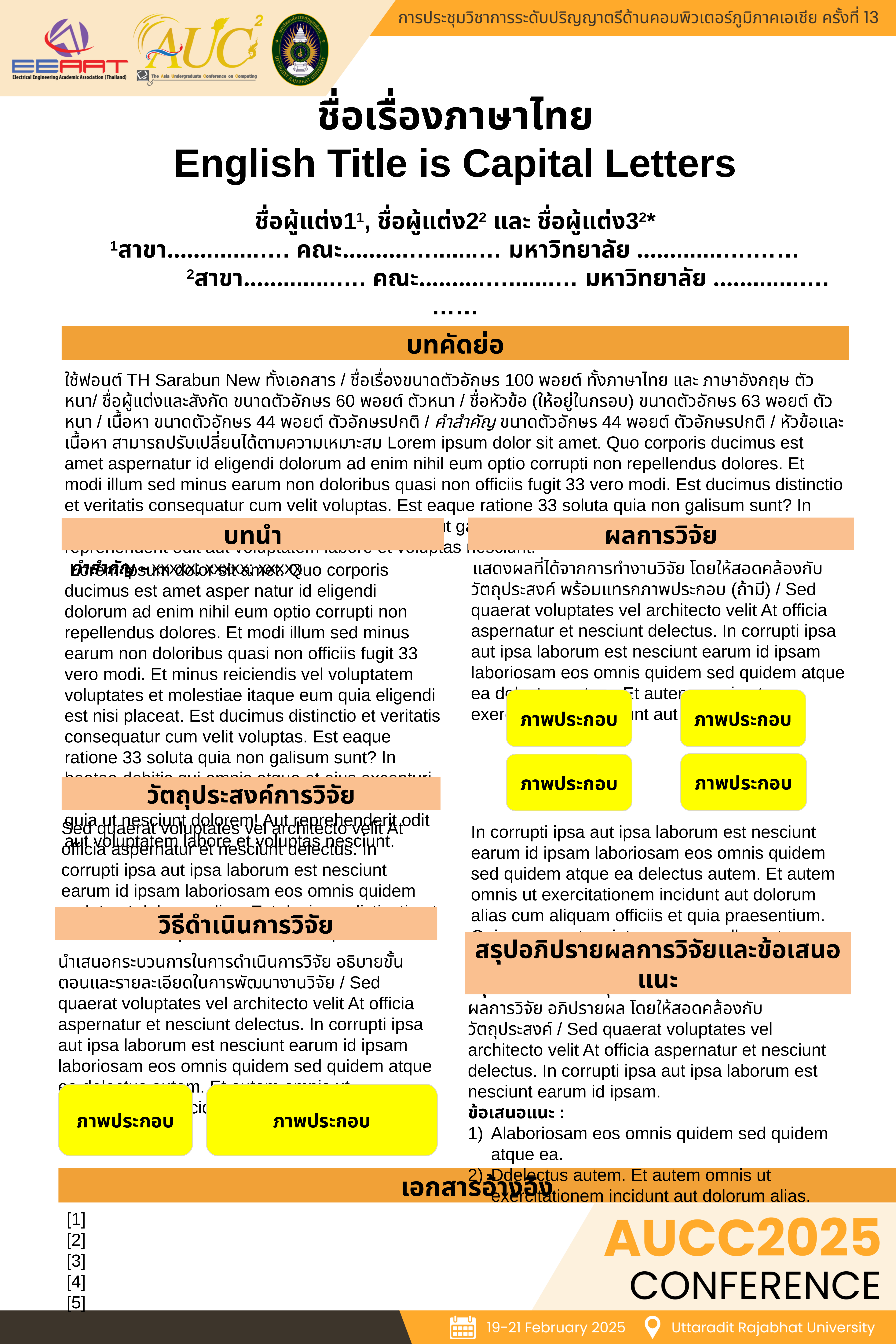

ชื่อเรื่องภาษาไทย
English Title is Capital Letters

ชื่อผู้แต่ง11, ชื่อผู้แต่ง22 และ ชื่อผู้แต่ง32*
1สาขา……........…. คณะ……….….......… มหาวิทยาลัย …….......….……
                2สาขา……........…. คณะ……….….......… มหาวิทยาลัย …….......….……
บทคัดย่อ
ใช้ฟอนต์ TH Sarabun New ทั้งเอกสาร / ชื่อเรื่องขนาดตัวอักษร 100 พอยต์ ทั้งภาษาไทย และ ภาษาอังกฤษ ตัวหนา/ ชื่อผู้แต่งและสังกัด ขนาดตัวอักษร 60 พอยต์ ตัวหนา / ชื่อหัวข้อ (ให้อยู่ในกรอบ) ขนาดตัวอักษร 63 พอยต์ ตัวหนา / เนื้อหา ขนาดตัวอักษร 44 พอยต์ ตัวอักษรปกติ / คำสำคัญ ขนาดตัวอักษร 44 พอยต์ ตัวอักษรปกติ / หัวข้อและเนื้อหา สามารถปรับเปลี่ยนได้ตามความเหมาะสม Lorem ipsum dolor sit amet. Quo corporis ducimus est amet aspernatur id eligendi dolorum ad enim nihil eum optio corrupti non repellendus dolores. Et modi illum sed minus earum non doloribus quasi non officiis fugit 33 vero modi. Est ducimus distinctio et veritatis consequatur cum velit voluptas. Est eaque ratione 33 soluta quia non galisum sunt? In beatae debitis qui omnis atque et eius excepturi ut galisum provident. Est eius doloribus 33 Aut reprehenderit odit aut voluptatem labore et voluptas nesciunt.
คำสำคัญ – xxxxx; xxxxx; xxxxx
ผลการวิจัย
บทนำ
แสดงผลที่ได้จากการทำงานวิจัย โดยให้สอดคล้องกับวัตถุประสงค์ พร้อมแทรกภาพประกอบ (ถ้ามี) / Sed quaerat voluptates vel architecto velit At officia aspernatur et nesciunt delectus. In corrupti ipsa aut ipsa laborum est nesciunt earum id ipsam laboriosam eos omnis quidem sed quidem atque ea delectus autem. Et autem omnis ut exercitationem incidunt aut dolorum alias.
Lorem ipsum dolor sit amet. Quo corporis ducimus est amet asper natur id eligendi dolorum ad enim nihil eum optio corrupti non repellendus dolores. Et modi illum sed minus earum non doloribus quasi non officiis fugit 33 vero modi. Et minus reiciendis vel voluptatem voluptates et molestiae itaque eum quia eligendi est nisi placeat. Est ducimus distinctio et veritatis consequatur cum velit voluptas. Est eaque ratione 33 soluta quia non galisum sunt? In beatae debitis qui omnis atque et eius excepturi ut galisum provident. Est eius doloribus 33 quas quia ut nesciunt dolorem! Aut reprehenderit odit aut voluptatem labore et voluptas nesciunt.
ภาพประกอบ
ภาพประกอบ
ภาพประกอบ
ภาพประกอบ
วัตถุประสงค์การวิจัย
Sed quaerat voluptates vel architecto velit At officia aspernatur et nesciunt delectus. In corrupti ipsa aut ipsa laborum est nesciunt earum id ipsam laboriosam eos omnis quidem sed. t aut dolorum alias. Est ducimus distinctio et veritatis consequatur cum velit voluptas.
In corrupti ipsa aut ipsa laborum est nesciunt earum id ipsam laboriosam eos omnis quidem sed quidem atque ea delectus autem. Et autem omnis ut exercitationem incidunt aut dolorum alias cum aliquam officiis et quia praesentium. Qui consequatur sint quo saepe ullam et blanditiis pariatur.
วิธีดำเนินการวิจัย
สรุปอภิปรายผลการวิจัยและข้อเสนอแนะ
นำเสนอกระบวนการในการดำเนินการวิจัย อธิบายขั้นตอนและรายละเอียดในการพัฒนางานวิจัย / Sed quaerat voluptates vel architecto velit At officia aspernatur et nesciunt delectus. In corrupti ipsa aut ipsa laborum est nesciunt earum id ipsam laboriosam eos omnis quidem sed quidem atque ea delectus autem. Et autem omnis ut exercitationem incidunt aut dolorum alias.
สรุปผลการวิจัย : สรุปผลลัพธ์ พร้อมแสดงการประเมินผลการวิจัย อภิปรายผล โดยให้สอดคล้องกับวัตถุประสงค์ / Sed quaerat voluptates vel architecto velit At officia aspernatur et nesciunt delectus. In corrupti ipsa aut ipsa laborum est nesciunt earum id ipsam.
ข้อเสนอแนะ :
Alaboriosam eos omnis quidem sed quidem atque ea.
Ddelectus autem. Et autem omnis ut exercitationem incidunt aut dolorum alias.
ภาพประกอบ
ภาพประกอบ
เอกสารอ้างอิง
[1]
[2]
[3]
[4]
[5]